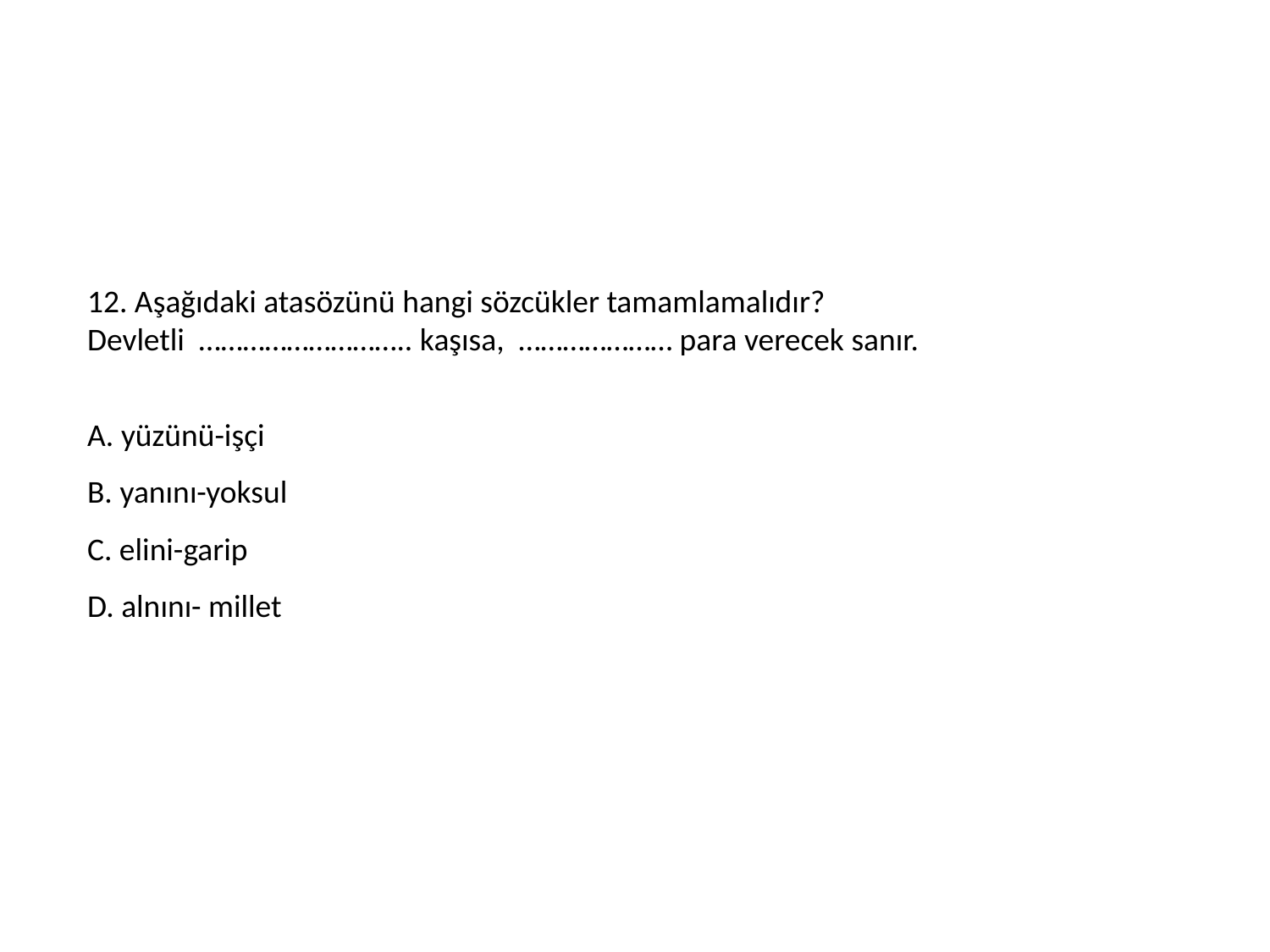

12. Aşağıdaki atasözünü hangi sözcükler tamamlamalıdır?
Devletli  ……………………….. kaşısa,  ………………… para verecek sanır.

A. yüzünü-işçi
B. yanını-yoksul
C. elini-garip
D. alnını- millet